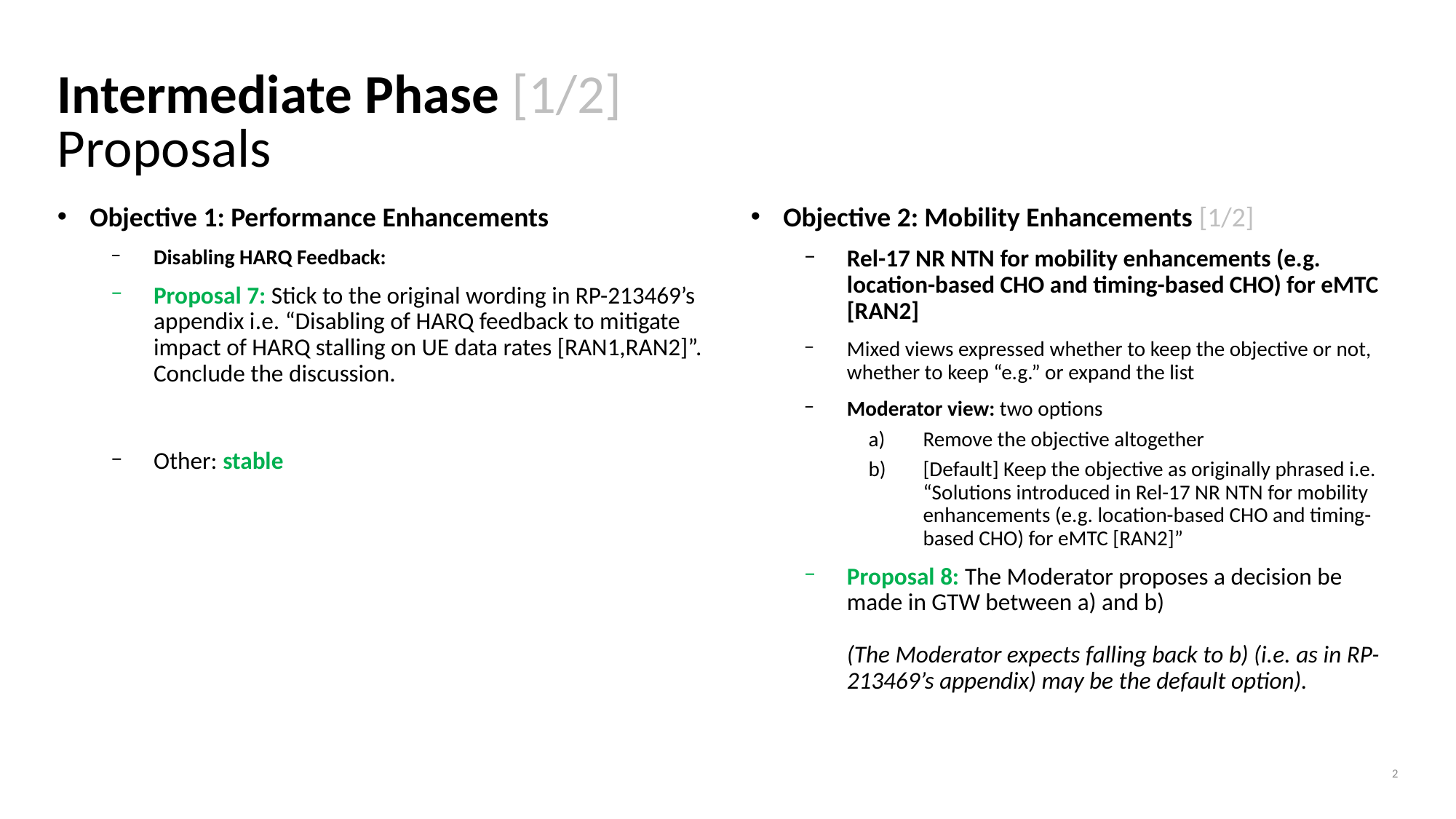

# Intermediate Phase [1/2] Proposals
Objective 2: Mobility Enhancements [1/2]
Rel-17 NR NTN for mobility enhancements (e.g. location-based CHO and timing-based CHO) for eMTC [RAN2]
Mixed views expressed whether to keep the objective or not, whether to keep “e.g.” or expand the list
Moderator view: two options
Remove the objective altogether
[Default] Keep the objective as originally phrased i.e.
“Solutions introduced in Rel-17 NR NTN for mobility enhancements (e.g. location-based CHO and timing-based CHO) for eMTC [RAN2]”
Proposal 8: The Moderator proposes a decision be made in GTW between a) and b)
(The Moderator expects falling back to b) (i.e. as in RP-213469’s appendix) may be the default option).
Objective 1: Performance Enhancements
Disabling HARQ Feedback:
Proposal 7: Stick to the original wording in RP-213469’s appendix i.e. “Disabling of HARQ feedback to mitigate impact of HARQ stalling on UE data rates [RAN1,RAN2]”. Conclude the discussion.

Other: stable
2